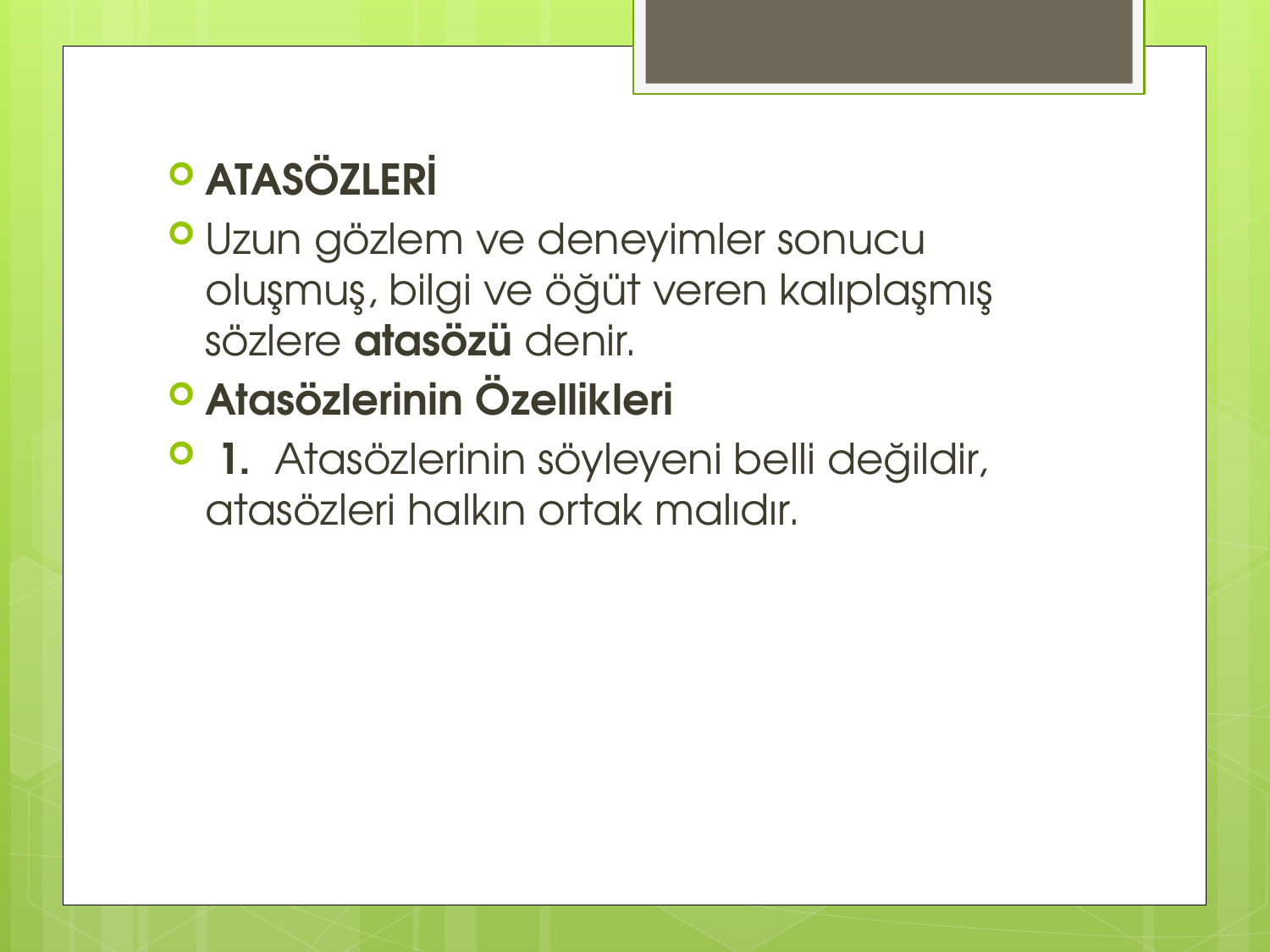

#
ATASÖZLERİ
Uzun gözlem ve deneyimler sonucu oluşmuş, bilgi ve öğüt veren kalıplaşmış sözlere atasözü denir.
Atasözlerinin Özellikleri
 1.  Atasözlerinin söyleyeni belli değildir, atasözleri halkın ortak malıdır.